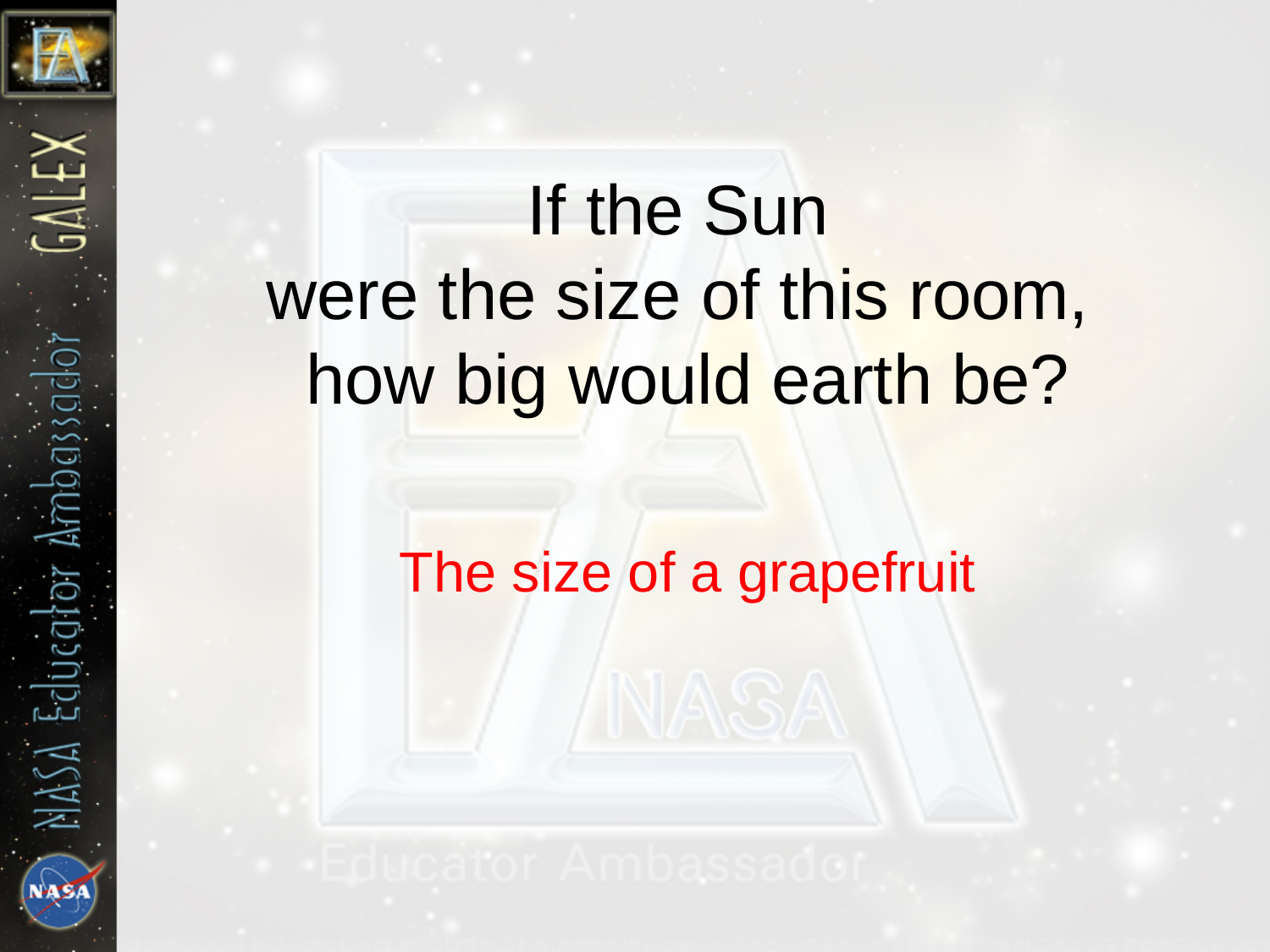

# If the Sun were the size of this room, how big would earth be?
The size of a grapefruit